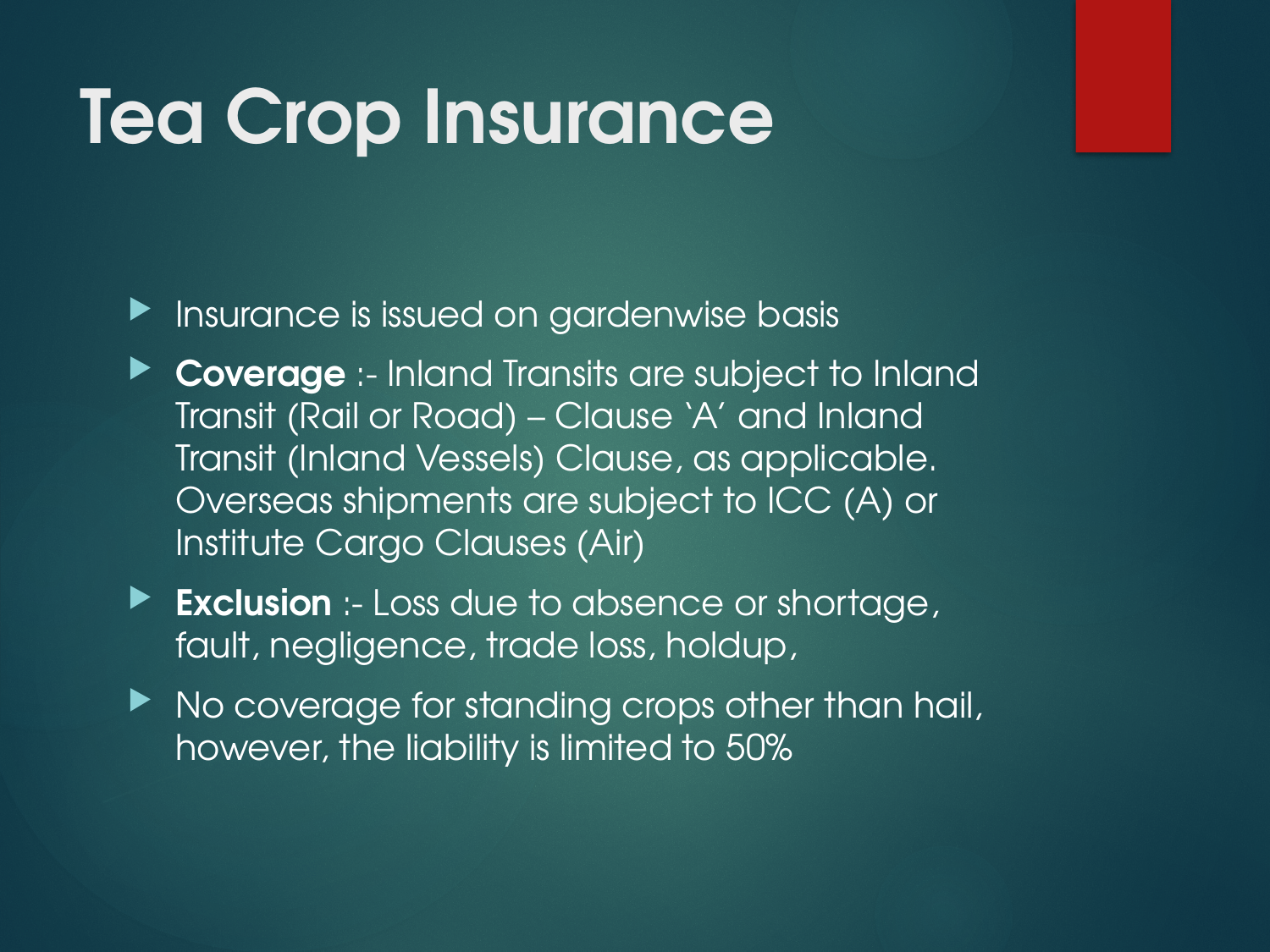

# Tea Crop Insurance
Insurance is issued on gardenwise basis
Coverage :- Inland Transits are subject to Inland Transit (Rail or Road) – Clause ‘A’ and Inland Transit (Inland Vessels) Clause, as applicable. Overseas shipments are subject to ICC (A) or Institute Cargo Clauses (Air)
Exclusion :- Loss due to absence or shortage, fault, negligence, trade loss, holdup,
No coverage for standing crops other than hail, however, the liability is limited to 50%